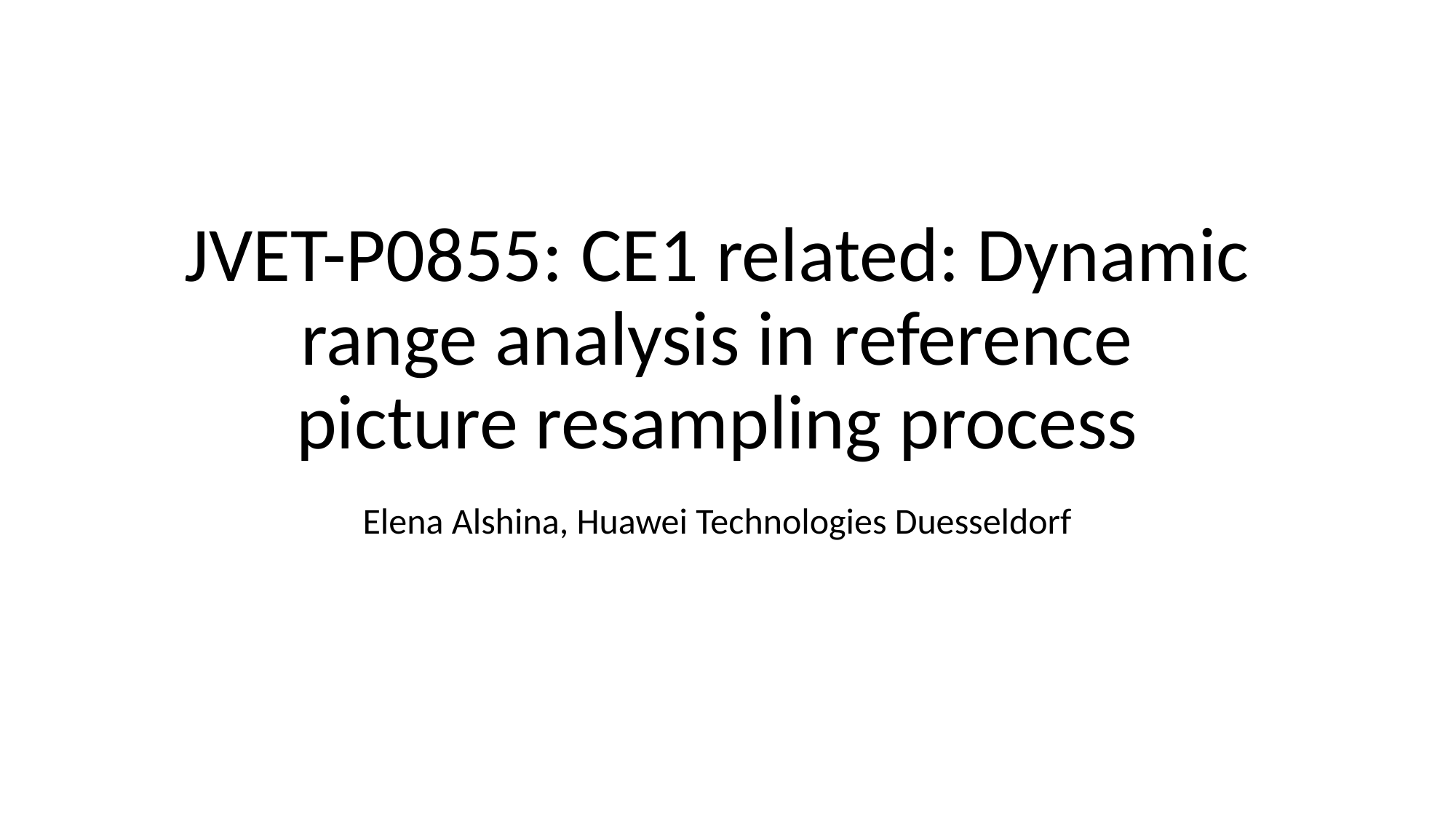

# JVET-P0855: CE1 related: Dynamic range analysis in reference picture resampling process
Elena Alshina, Huawei Technologies Duesseldorf